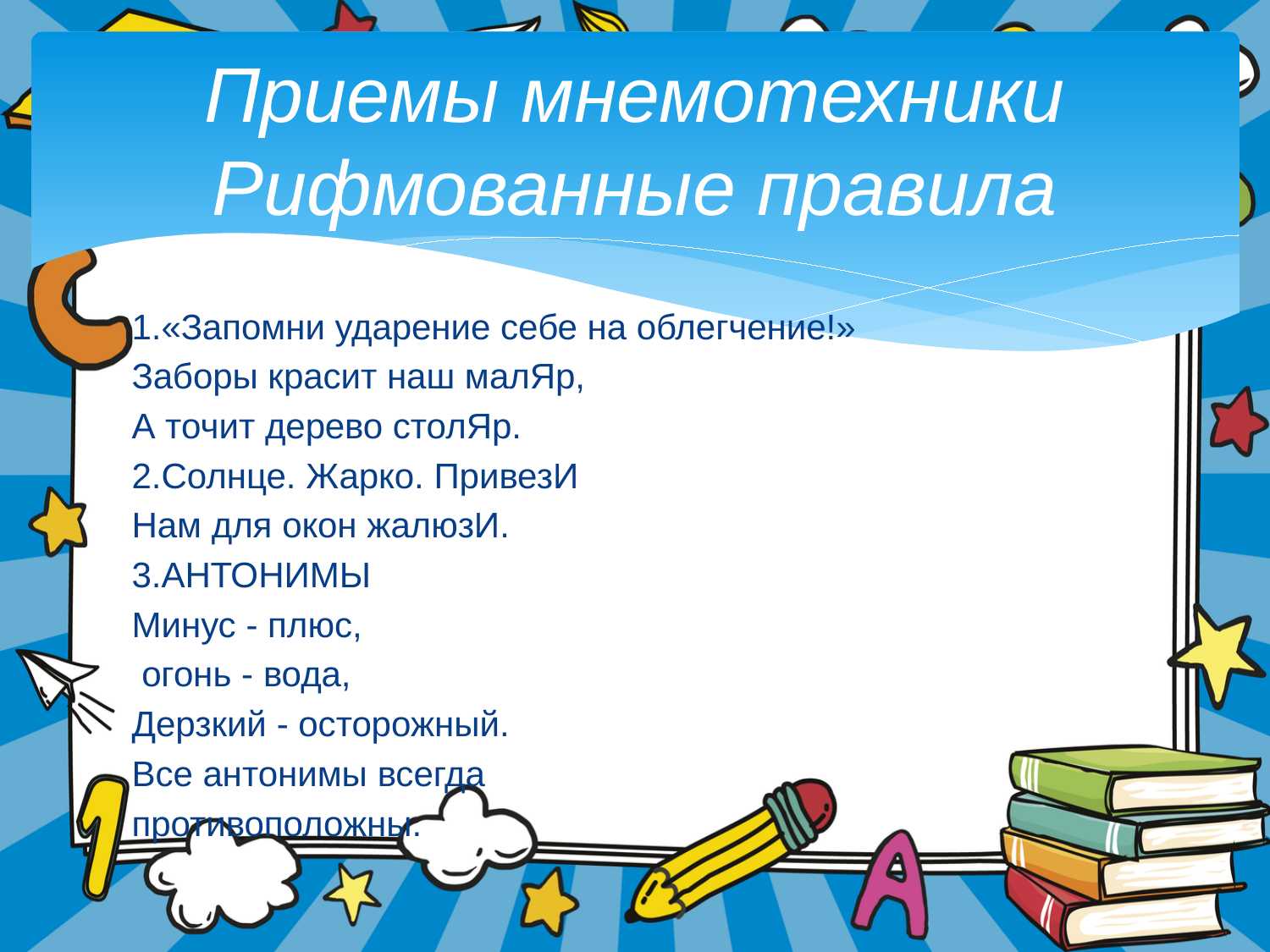

# Приемы мнемотехники Рифмованные правила
1.«Запомни ударение себе на облегчение!»
Заборы красит наш малЯр,
А точит дерево столЯр.
2.Солнце. Жарко. ПривезИ
Нам для окон жалюзИ.
3.АНТОНИМЫ
Минус - плюс,
 огонь - вода,
Дерзкий - осторожный.
Все антонимы всегда
противоположны.